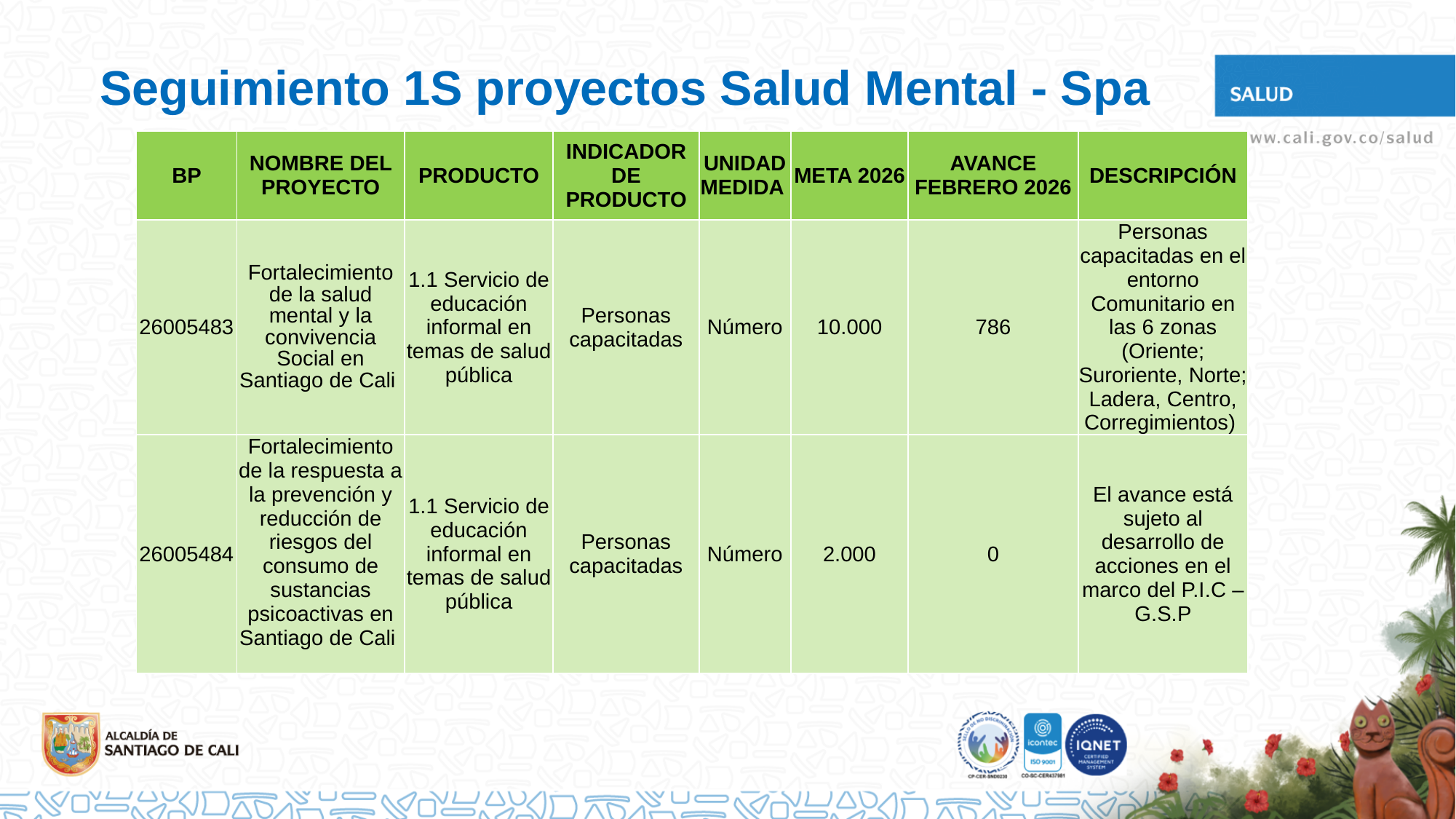

# Seguimiento 1S proyectos Salud Mental - Spa
| BP | NOMBRE DEL PROYECTO | PRODUCTO | INDICADOR DE PRODUCTO | UNIDAD MEDIDA | META 2026 | AVANCE FEBRERO 2026 | DESCRIPCIÓN |
| --- | --- | --- | --- | --- | --- | --- | --- |
| 26005483 | Fortalecimiento de la salud mental y la convivencia Social en Santiago de Cali | 1.1 Servicio de educación informal en temas de salud pública | Personas capacitadas | Número | 10.000 | 786 | Personas capacitadas en el entorno Comunitario en las 6 zonas (Oriente; Suroriente, Norte; Ladera, Centro, Corregimientos) |
| 26005484 | Fortalecimiento de la respuesta a la prevención y reducción de riesgos del consumo de sustancias psicoactivas en Santiago de Cali | 1.1 Servicio de educación informal en temas de salud pública | Personas capacitadas | Número | 2.000 | 0 | El avance está sujeto al desarrollo de acciones en el marco del P.I.C – G.S.P |